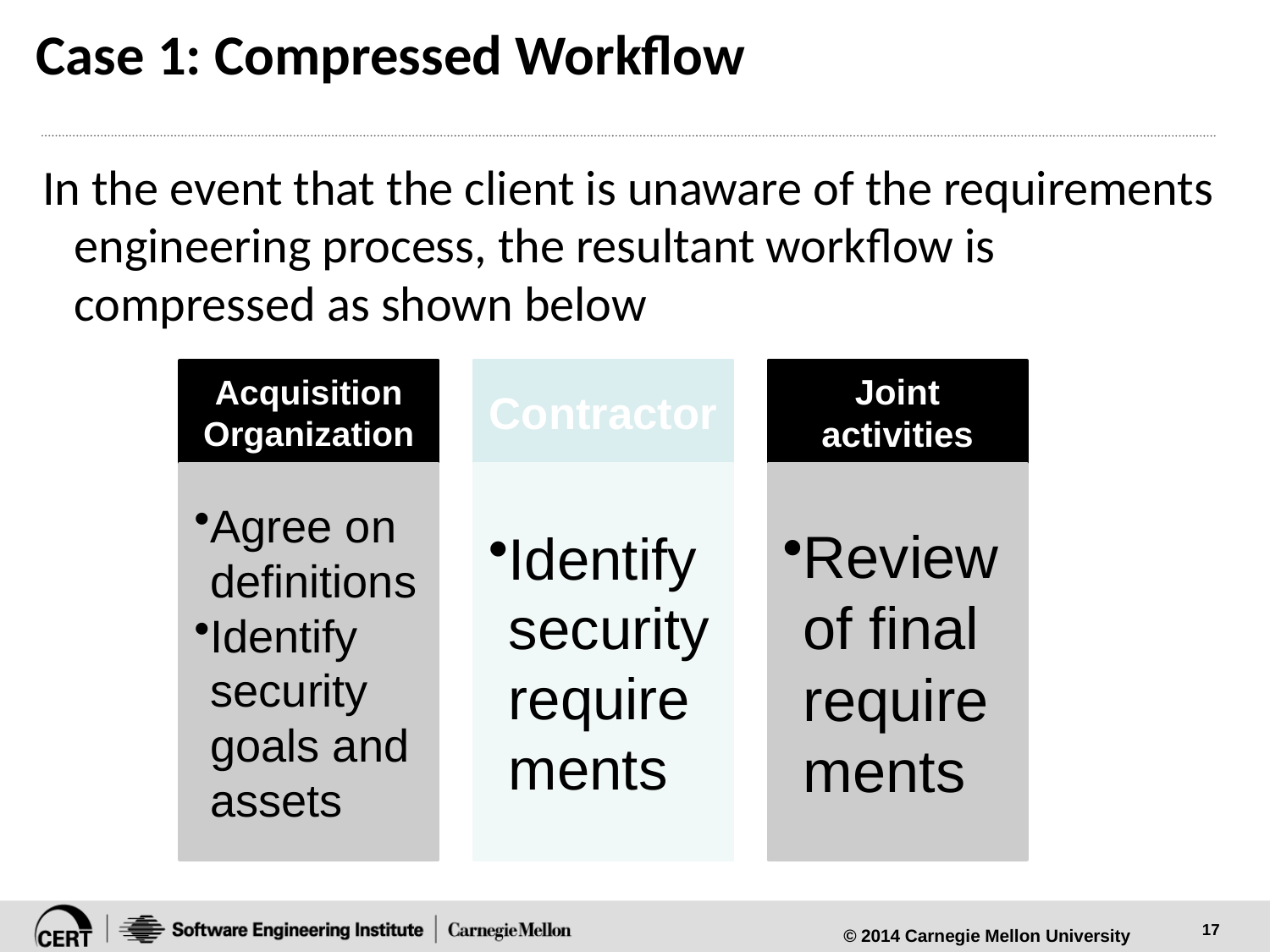

# Case 1: Compressed Workflow
In the event that the client is unaware of the requirements engineering process, the resultant workflow is compressed as shown below

Acquisition Organization
Agree on definitions
Identify security goals and assets
Contractor
Joint activities
Review of final requirements
Identify security requirements